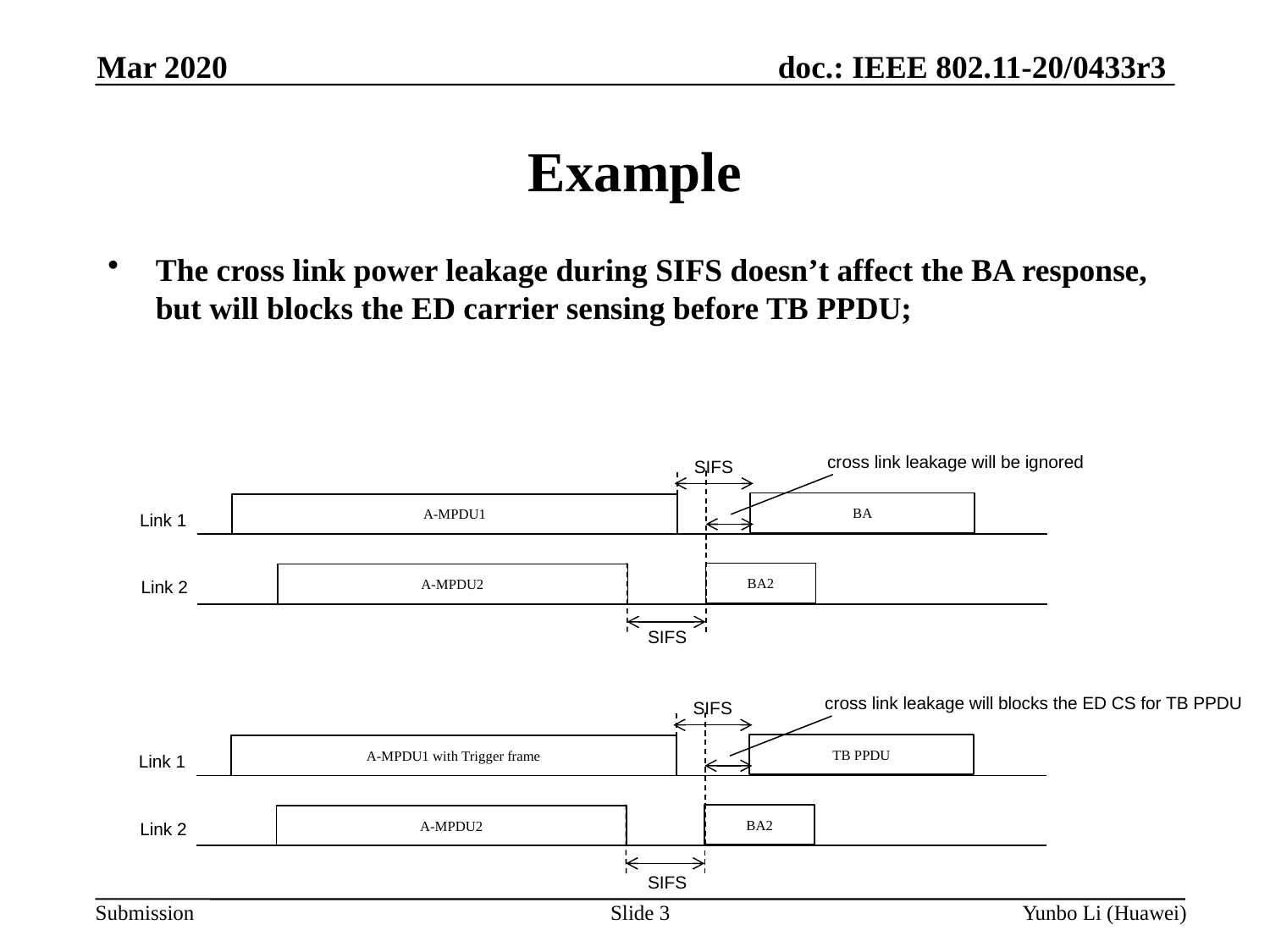

Mar 2020
Example
The cross link power leakage during SIFS doesn’t affect the BA response, but will blocks the ED carrier sensing before TB PPDU;
cross link leakage will be ignored
SIFS
BA
A-MPDU1
Link 1
BA2
A-MPDU2
Link 2
SIFS
cross link leakage will blocks the ED CS for TB PPDU
SIFS
TB PPDU
A-MPDU1 with Trigger frame
Link 1
BA2
A-MPDU2
Link 2
SIFS
Slide 3
Yunbo Li (Huawei)